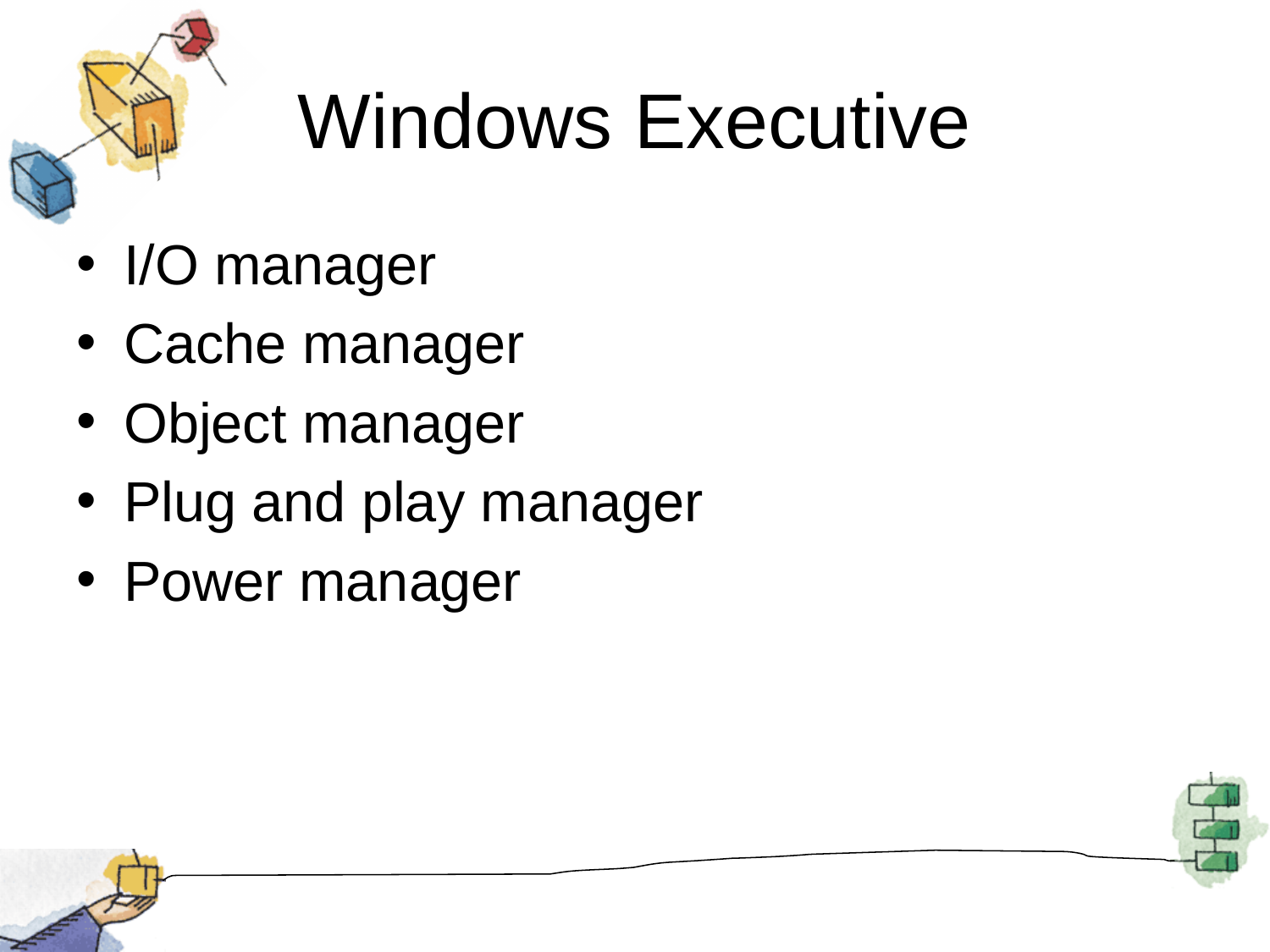

# Windows Executive
I/O manager
Cache manager
Object manager
Plug and play manager
Power manager